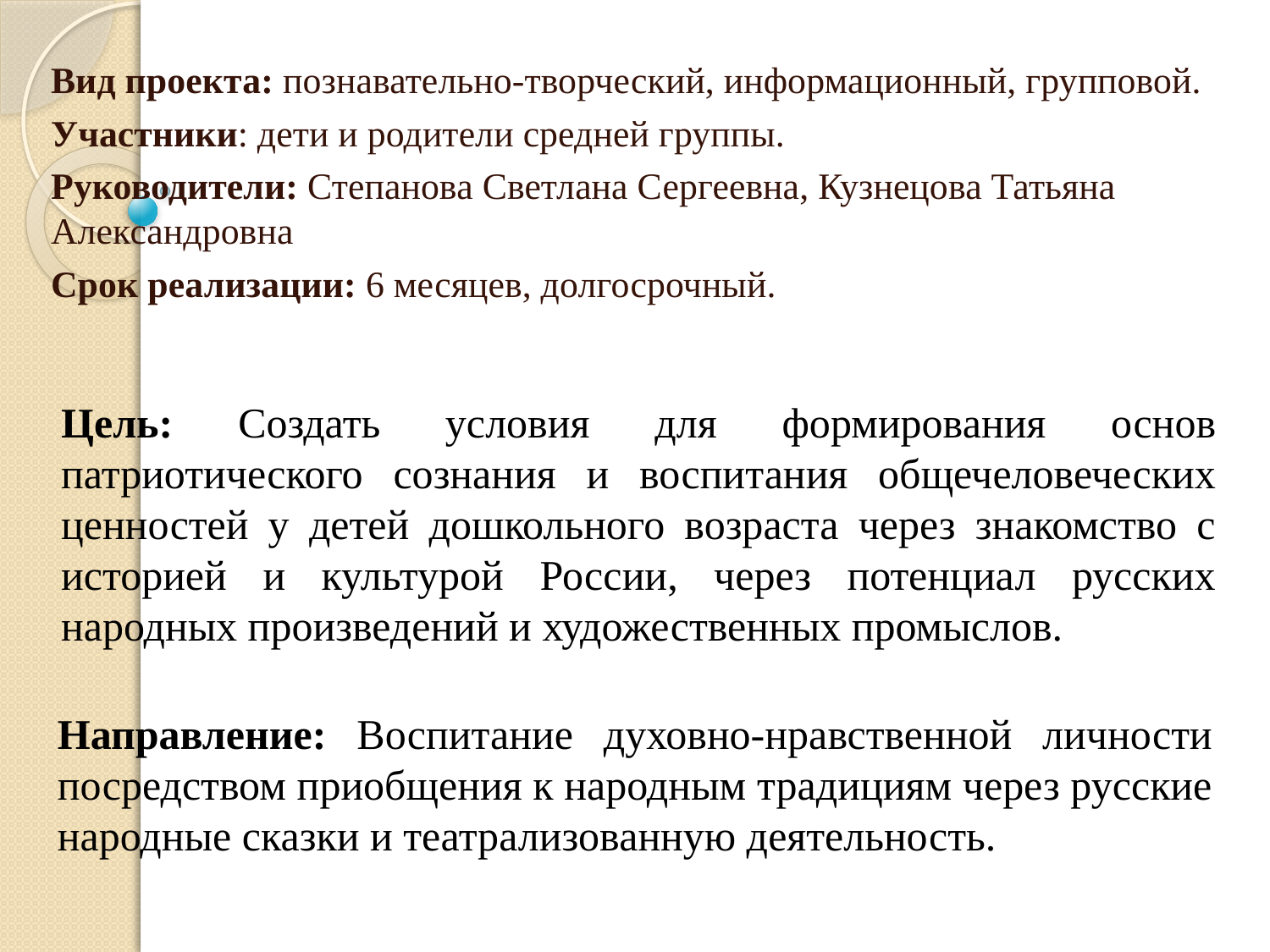

Вид проекта: познавательно-творческий, информационный, групповой.
Участники: дети и родители средней группы.
Руководители: Степанова Светлана Сергеевна, Кузнецова Татьяна Александровна
Срок реализации: 6 месяцев, долгосрочный.
# Цель: Создать условия для формирования основ патриотического сознания и воспитания общечеловеческих ценностей у детей дошкольного возраста через знакомство с историей и культурой России, через потенциал русских народных произведений и художественных промыслов.
Направление: Воспитание духовно-нравственной личности посредством приобщения к народным традициям через русские народные сказки и театрализованную деятельность.